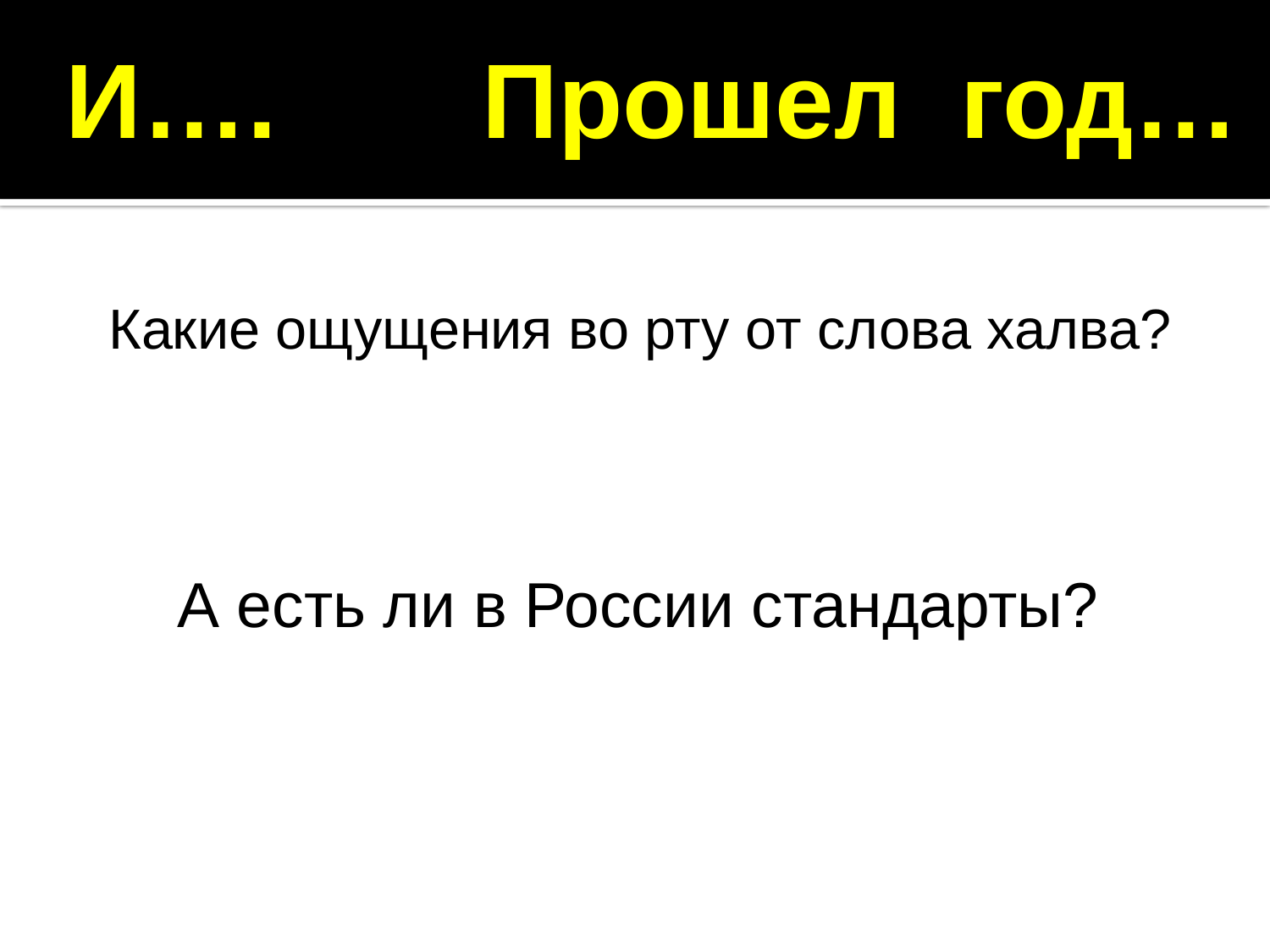

И….       Прошел  год…
Какие ощущения во рту от слова халва?

А есть ли в России стандарты?